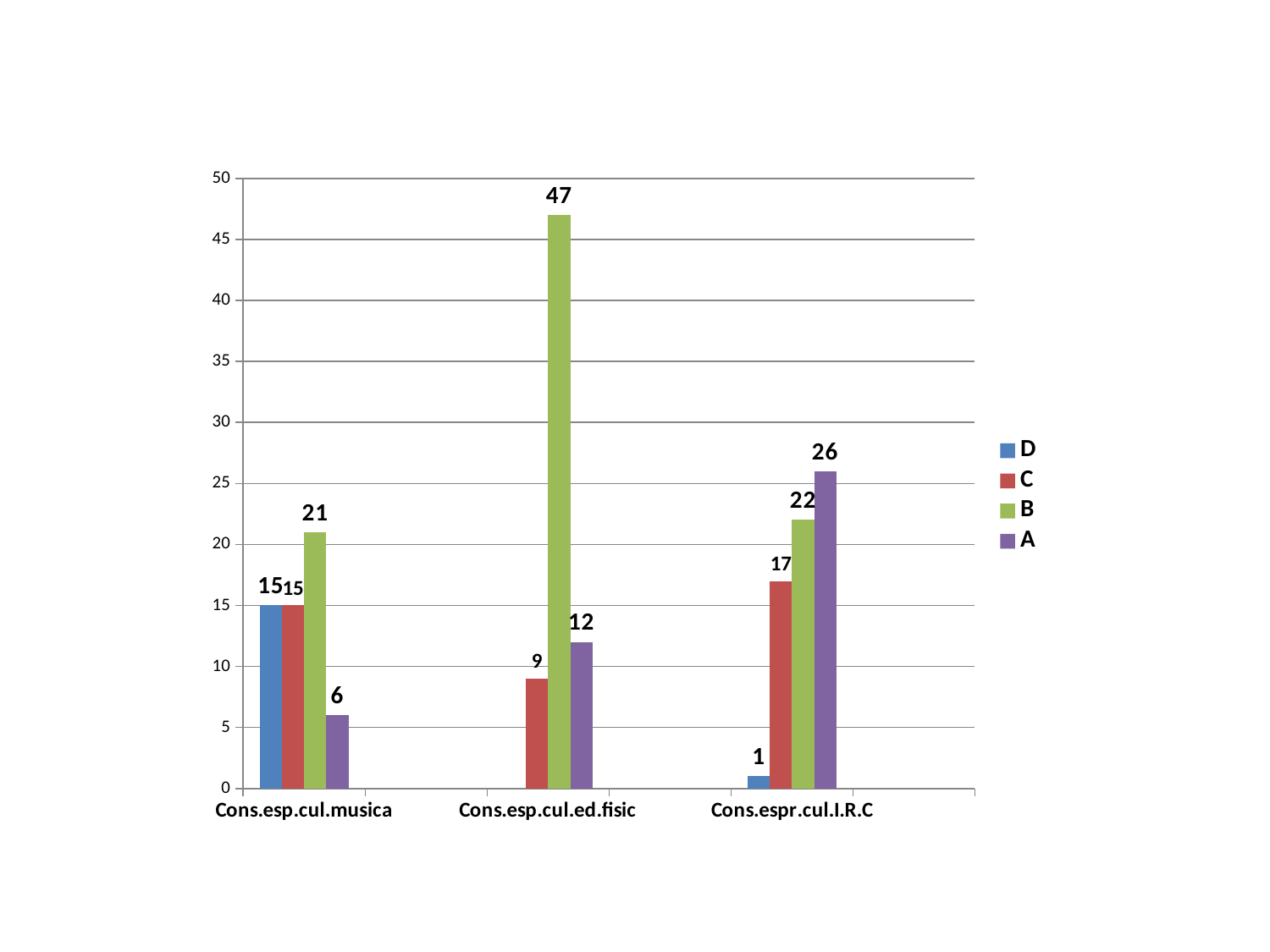

### Chart

| Category | D | C | B | A |
|---|---|---|---|---|
| Cons.esp.cul.musica | 15.0 | 15.0 | 21.0 | 6.0 |
|  | None | None | None | None |
| Cons.esp.cul.ed.fisic | None | 9.0 | 47.0 | 12.0 |
|  | None | None | None | None |
| Cons.espr.cul.I.R.C | 1.0 | 17.0 | 22.0 | 26.0 |